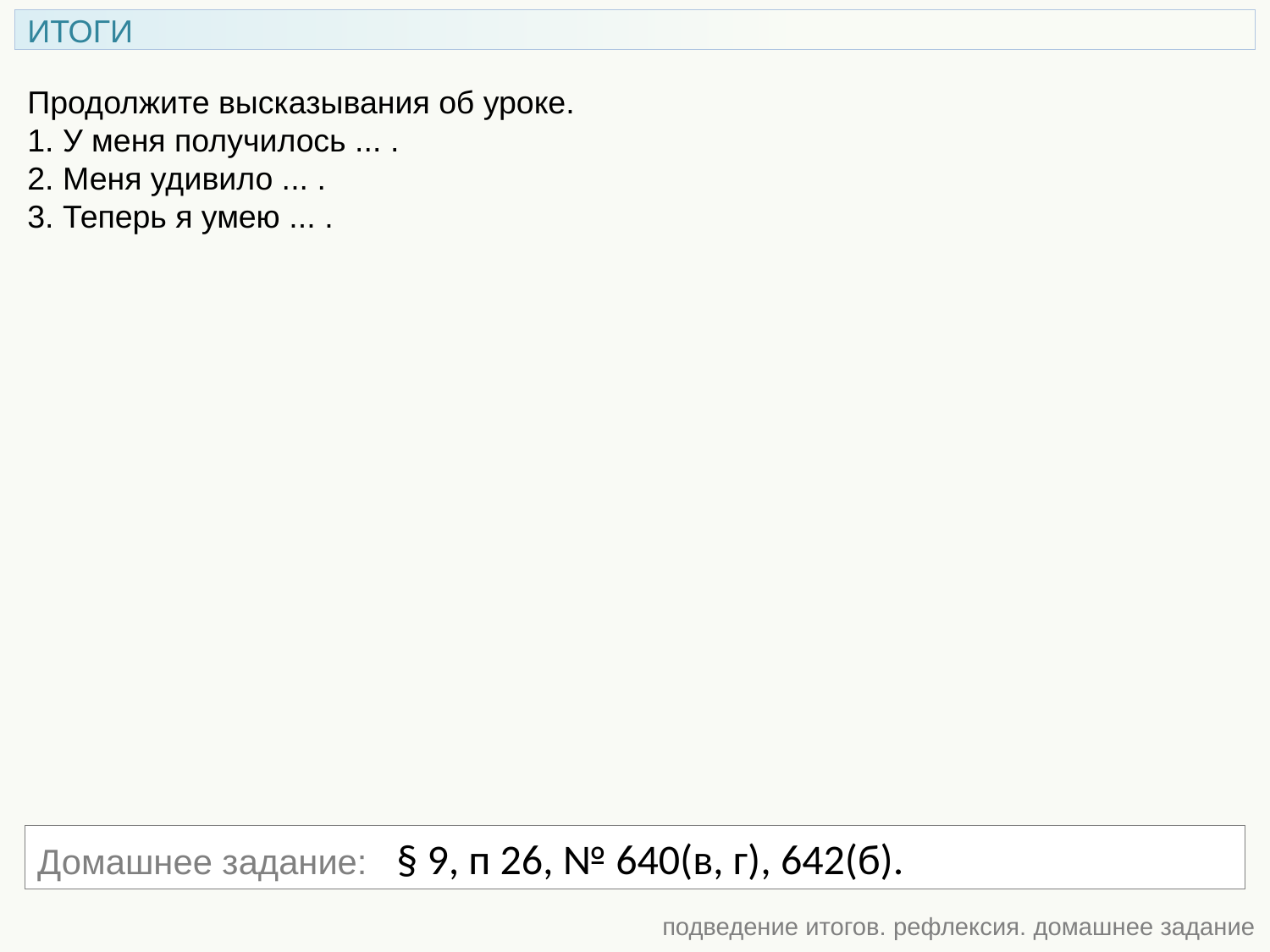

ИТОГИ
Продолжите высказывания об уроке.
1. У меня получилось ... .
2. Меня удивило ... .
3. Теперь я умею ... .
Домашнее задание:   § 9, п 26, № 640(в, г), 642(б).
подведение итогов. рефлексия. домашнее задание